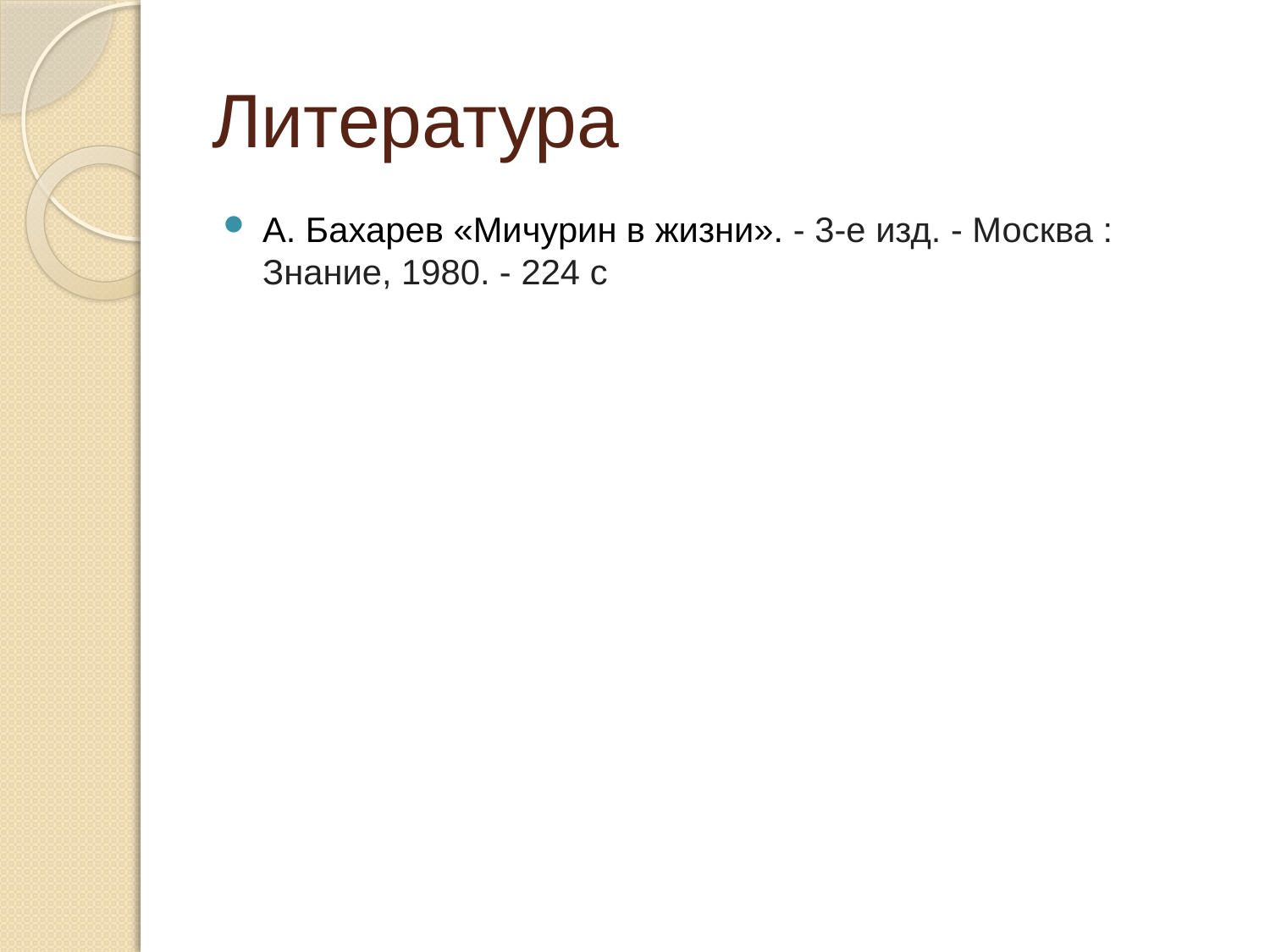

# Литература
А. Бахарев «Мичурин в жизни». - 3-е изд. - Москва : Знание, 1980. - 224 с